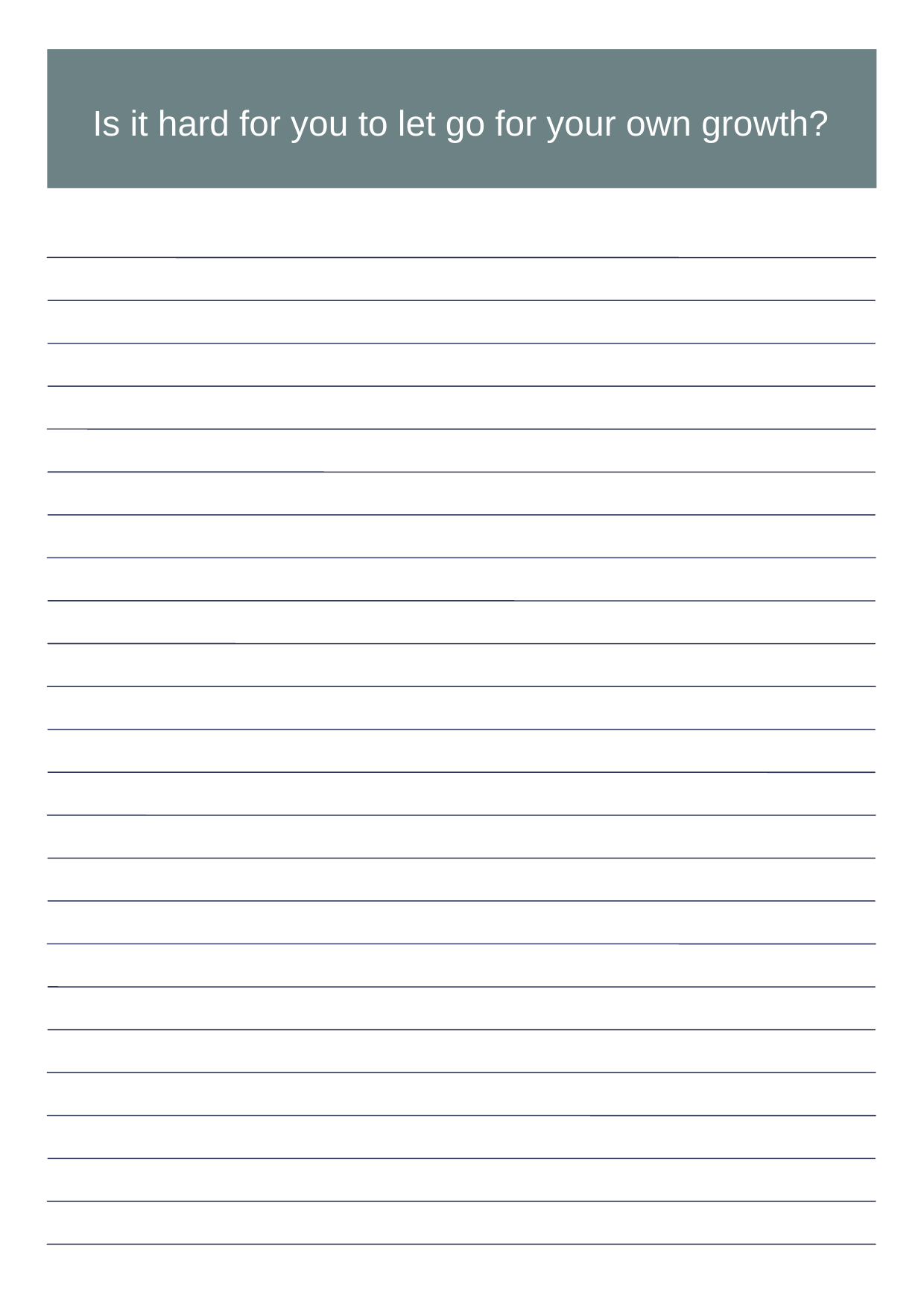

Is it hard for you to let go for your own growth?